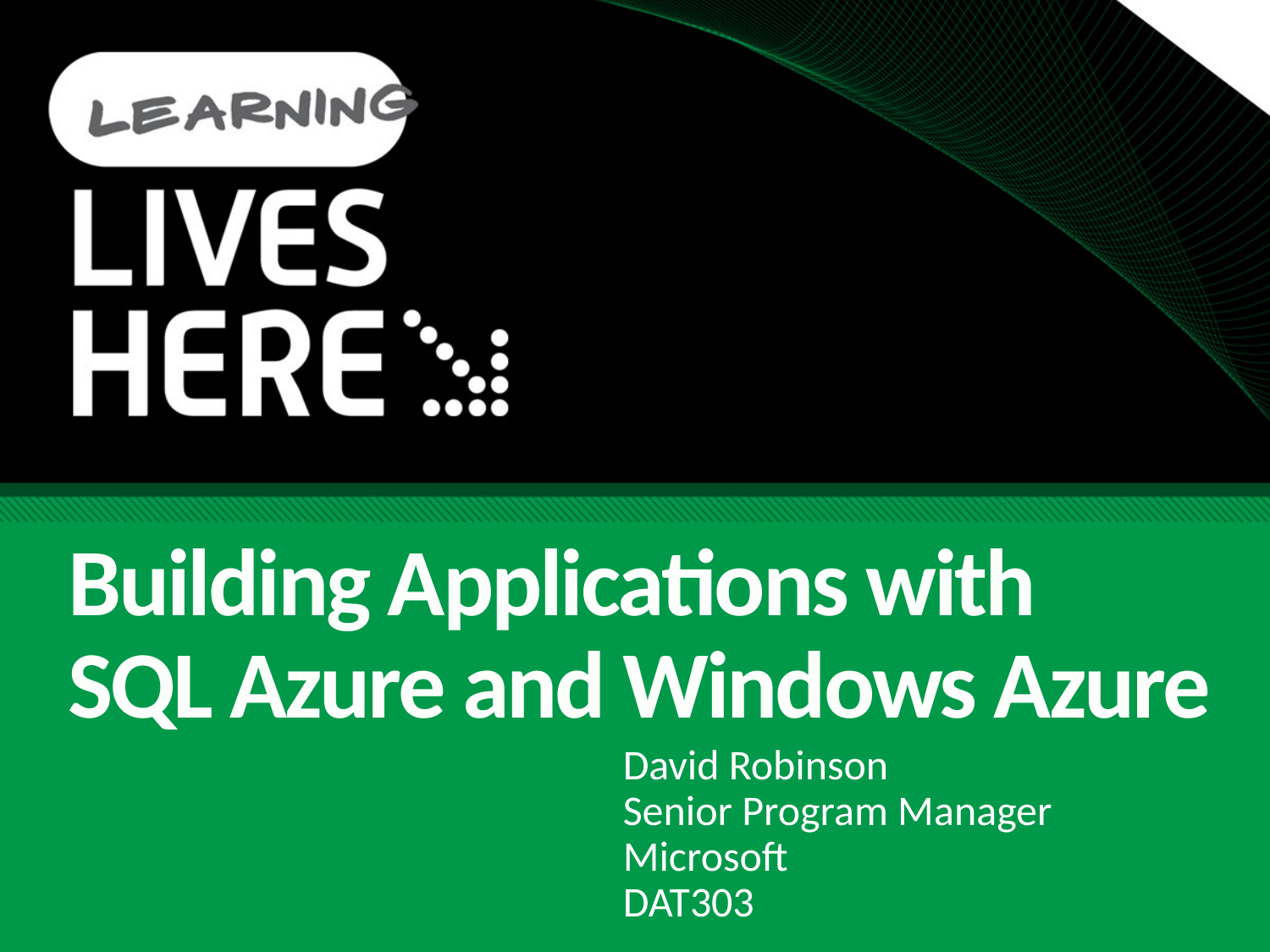

# Building Applications with SQL Azure and Windows Azure
David Robinson
Senior Program Manager
Microsoft
DAT303